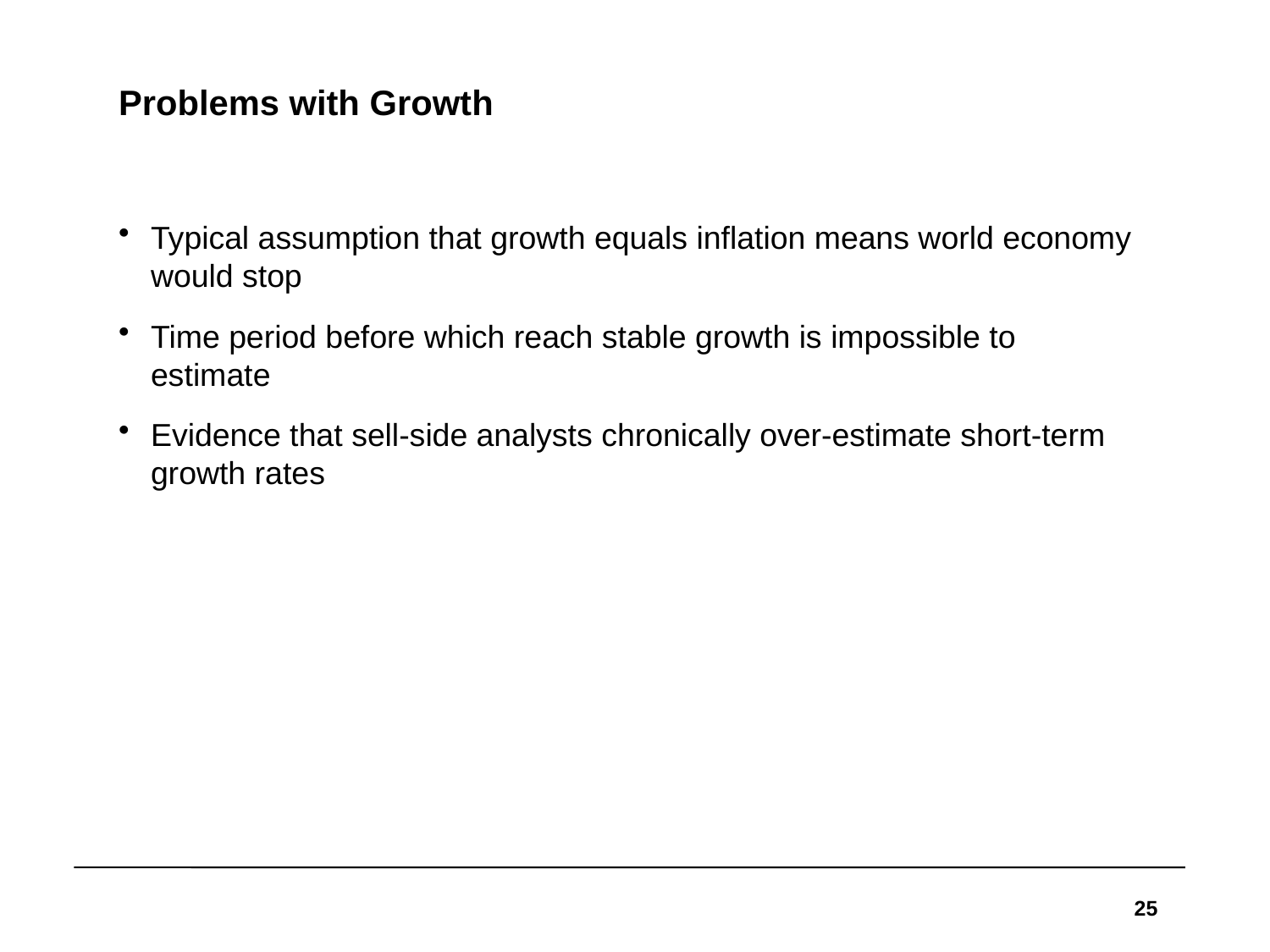

# Problems with Growth
Typical assumption that growth equals inflation means world economy would stop
Time period before which reach stable growth is impossible to estimate
Evidence that sell-side analysts chronically over-estimate short-term growth rates